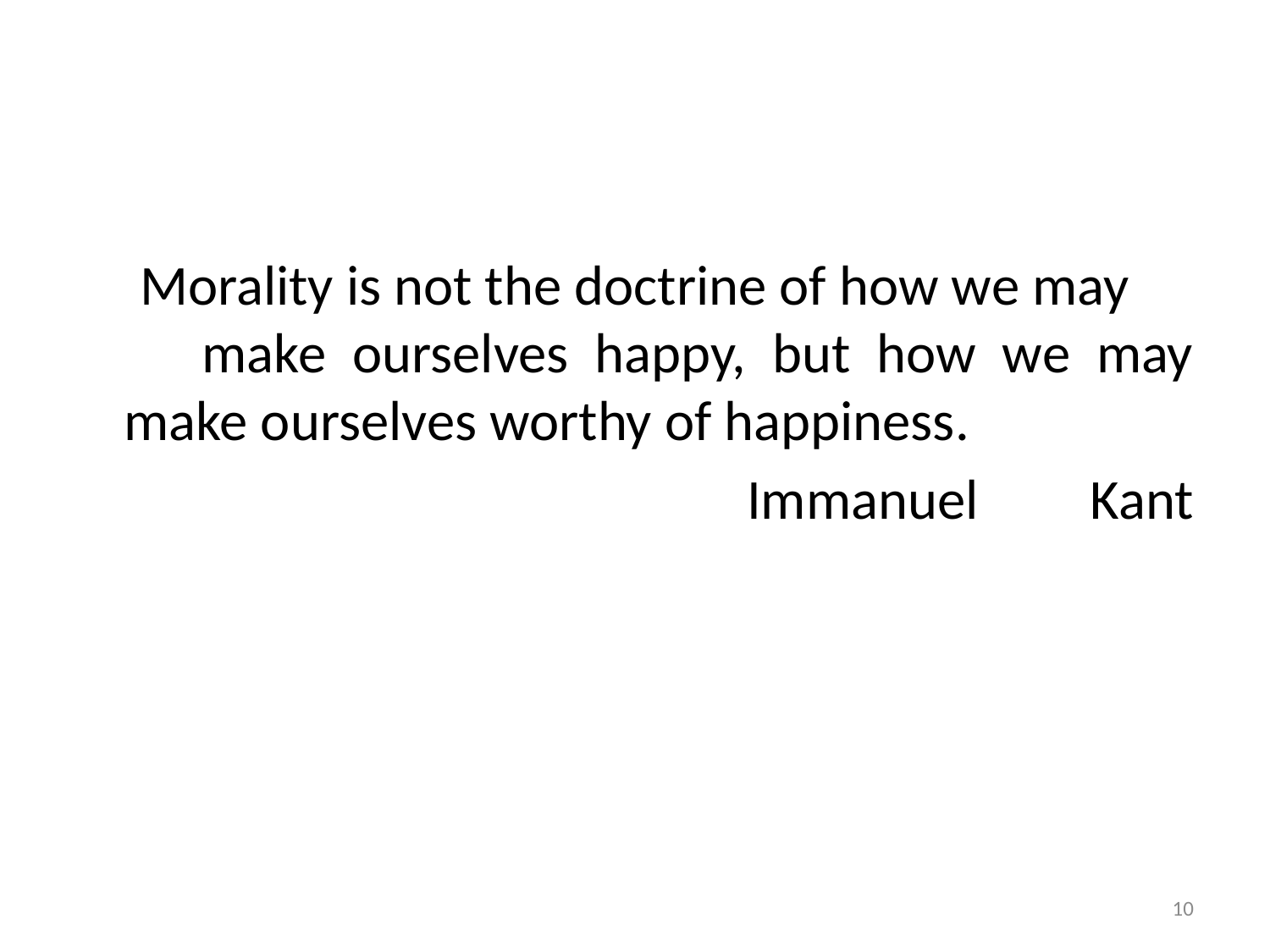

Morality is not the doctrine of how we may         make ourselves happy, but how we may make ourselves worthy of happiness.
      Immanuel Kant
10